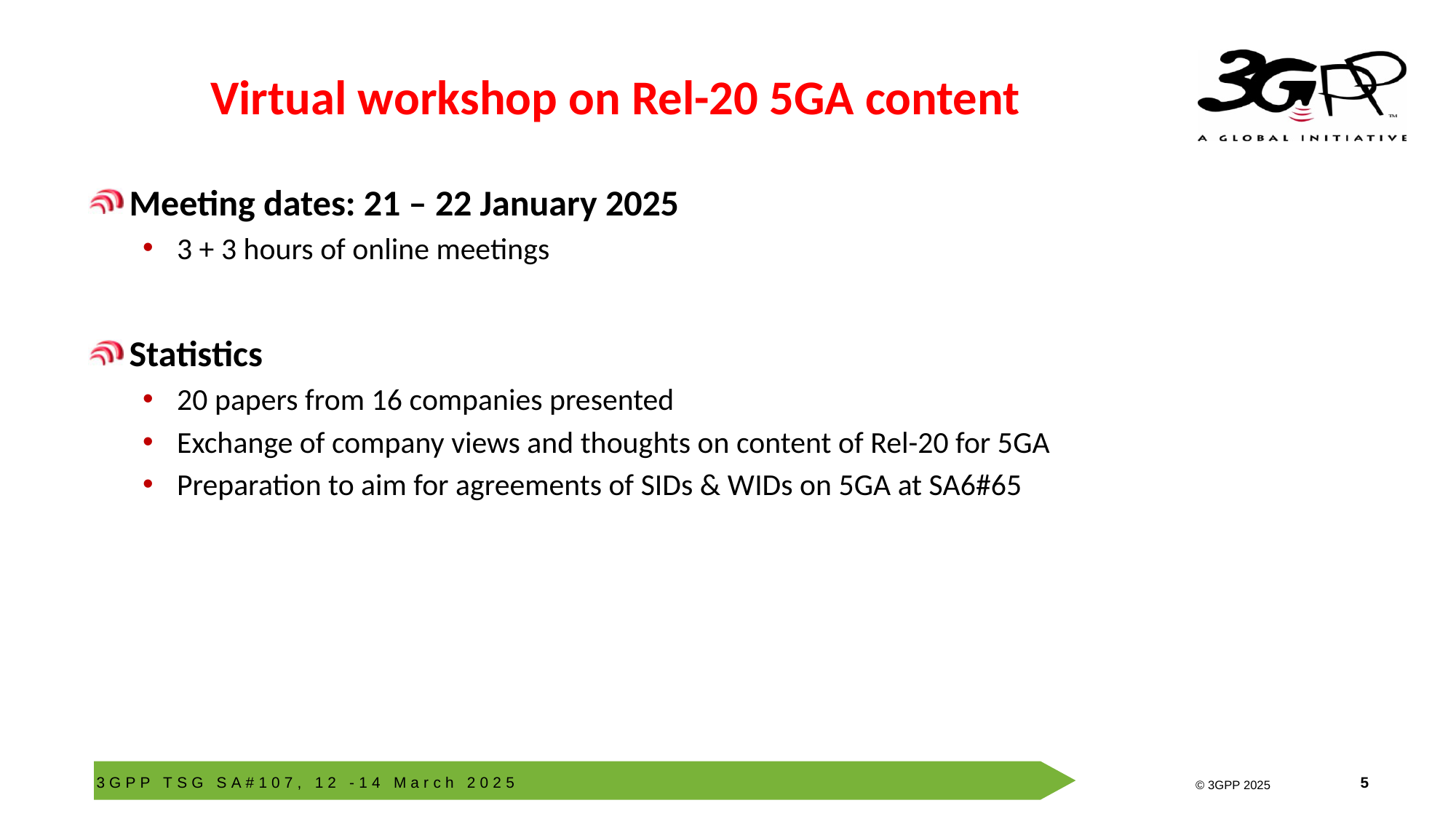

# Virtual workshop on Rel-20 5GA content
Meeting dates: 21 – 22 January 2025
3 + 3 hours of online meetings

Statistics
20 papers from 16 companies presented
Exchange of company views and thoughts on content of Rel-20 for 5GA
Preparation to aim for agreements of SIDs & WIDs on 5GA at SA6#65